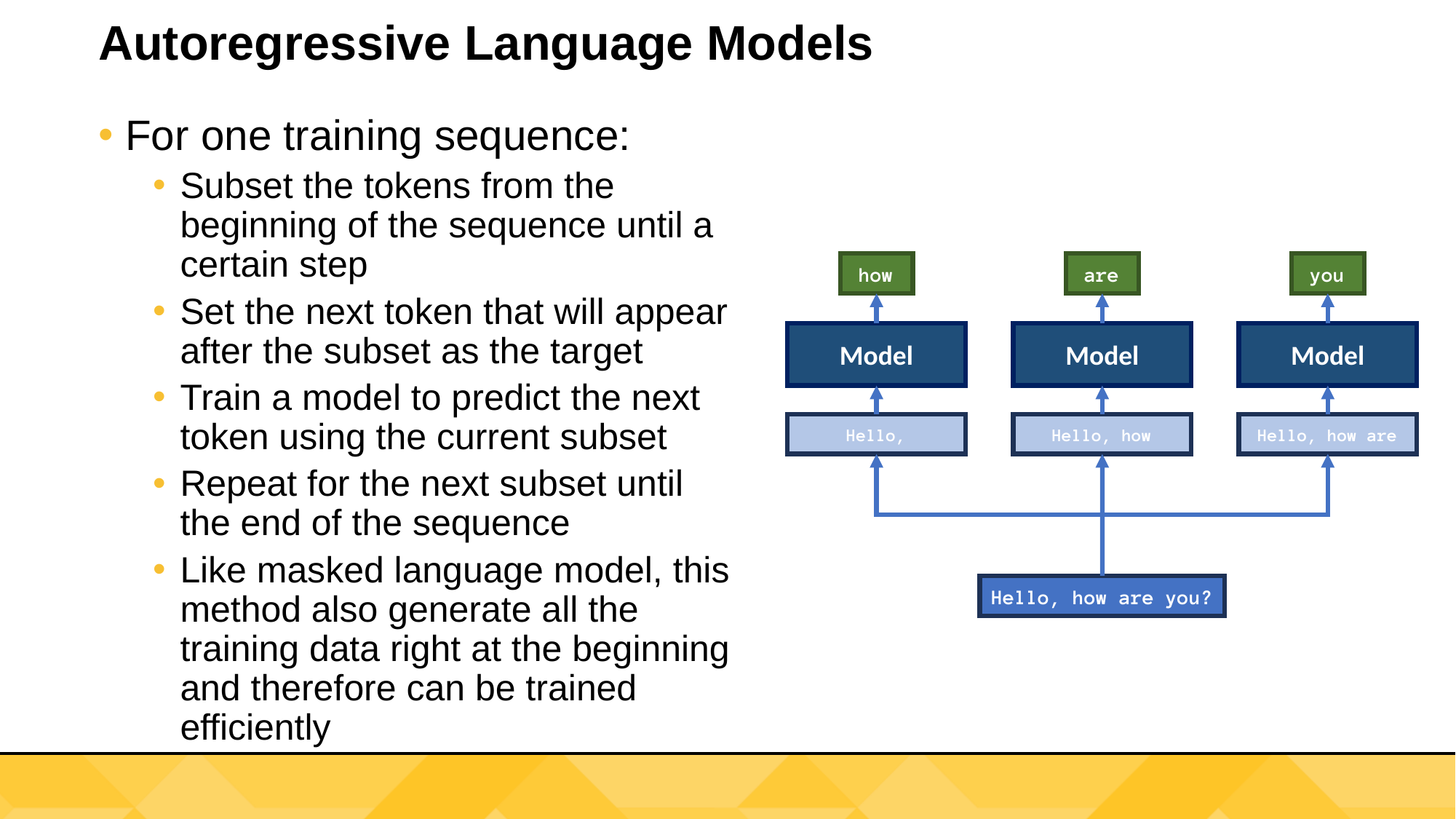

# Autoregressive Language Models
For one training sequence:
Subset the tokens from the beginning of the sequence until a certain step
Set the next token that will appear after the subset as the target
Train a model to predict the next token using the current subset
Repeat for the next subset until the end of the sequence
Like masked language model, this method also generate all the training data right at the beginning and therefore can be trained efficiently
how
are
you
Model
Model
Model
Hello,
Hello, how
Hello, how are
Hello, how are you?